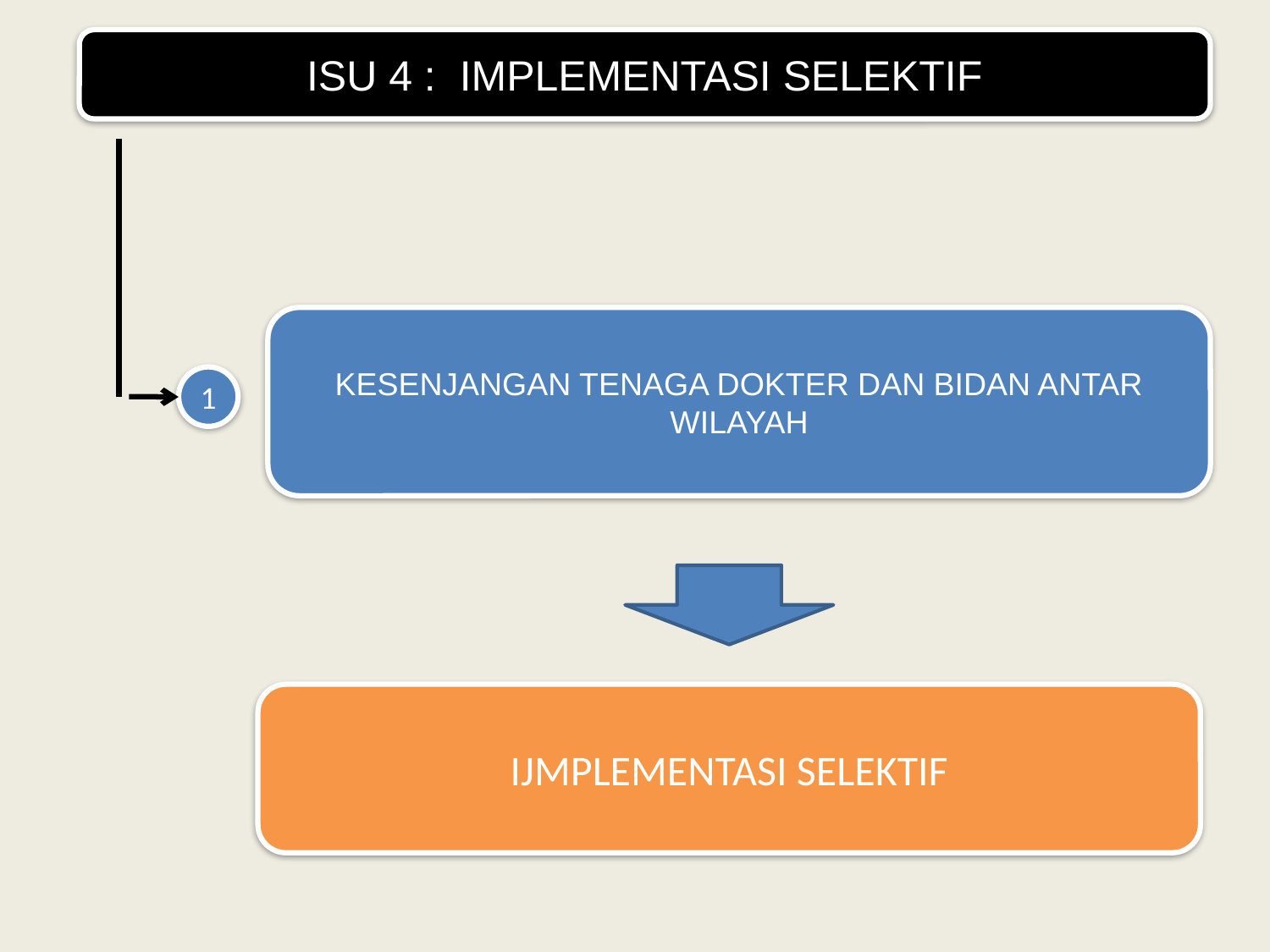

ISU 4 :  IMPLEMENTASI SELEKTIF
KESENJANGAN TENAGA DOKTER DAN BIDAN ANTAR WILAYAH
1

IJMPLEMENTASI SELEKTIF